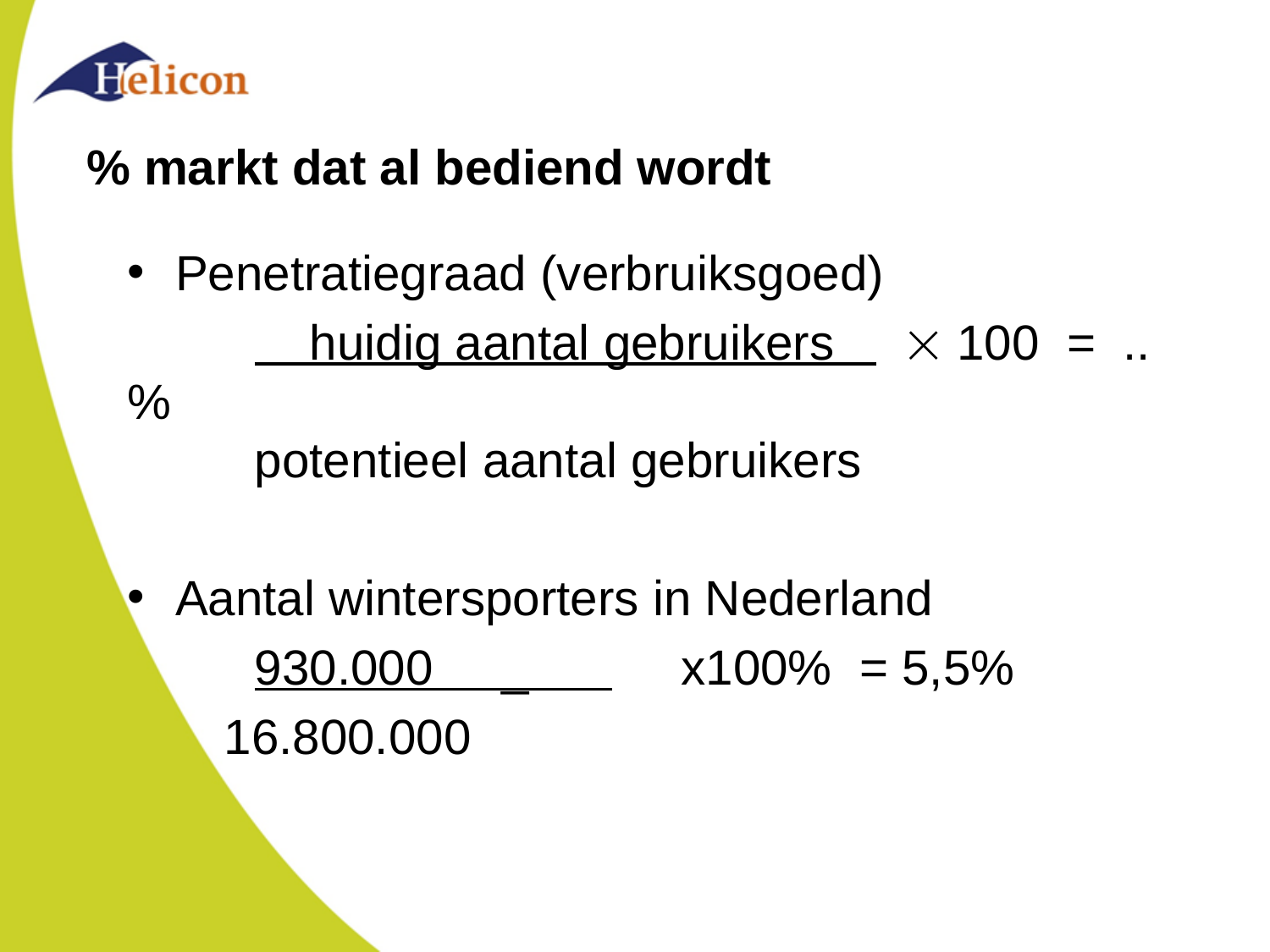

# % markt dat al bediend wordt

Penetratiegraad (verbruiksgoed)
	    huidig aantal gebruikers     × 100  =  ..%
	potentieel aantal gebruikers

Aantal wintersporters in Nederland
	930.000     _           x100%  = 5,5%
       16.800.000